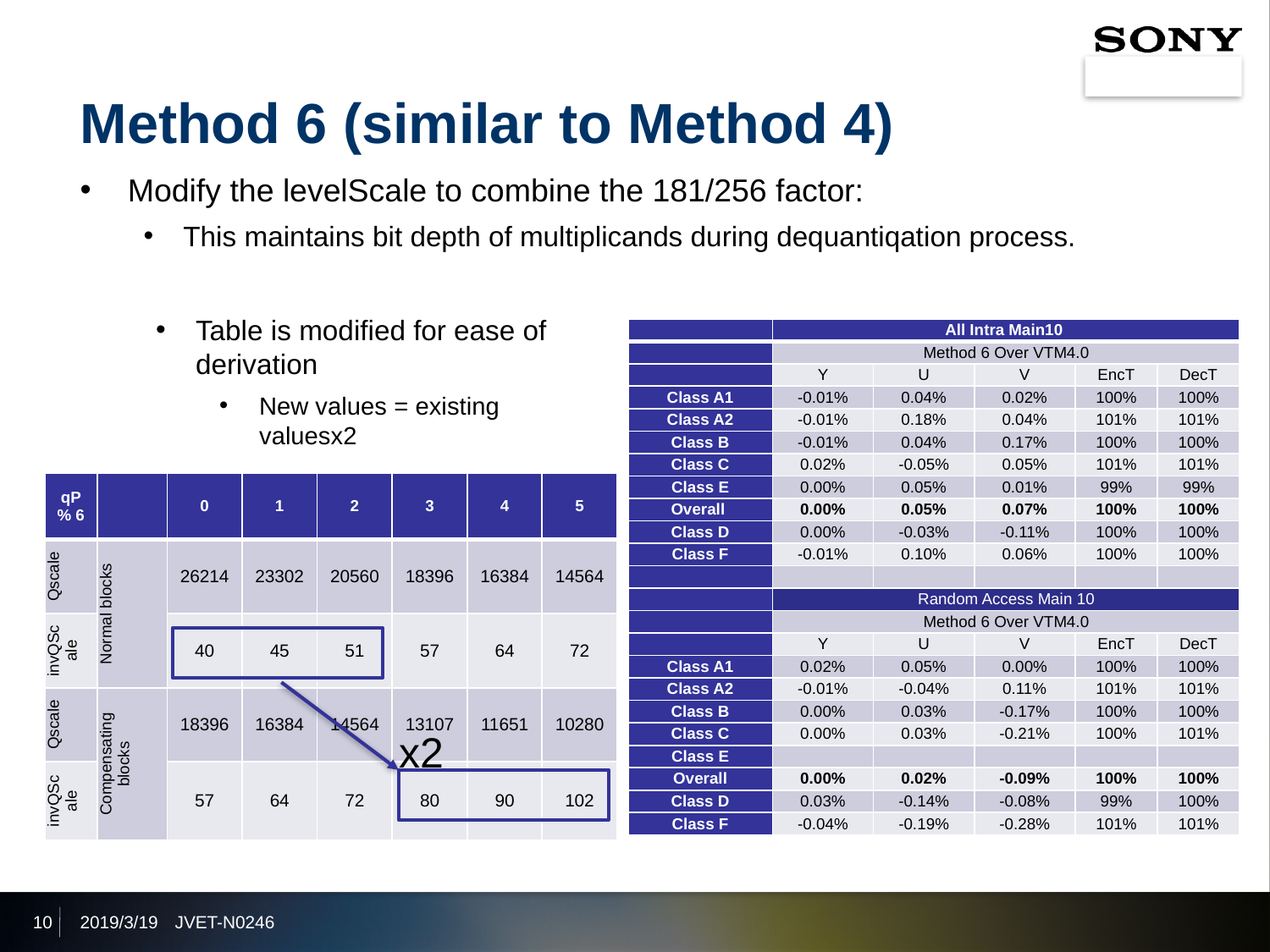

# Method 6 (similar to Method 4)
Modify the levelScale to combine the 181/256 factor:
This maintains bit depth of multiplicands during dequantiqation process.

Table is modified for ease of derivation
New values = existing valuesx2

|  | All Intra Main10 |  |  |  |  |
| --- | --- | --- | --- | --- | --- |
|  | Method 6 Over VTM4.0 |  |  |  |  |
|  | Y | U | V | EncT | DecT |
| Class A1 | -0.01% | 0.04% | 0.02% | 100% | 100% |
| Class A2 | -0.01% | 0.18% | 0.04% | 101% | 101% |
| Class B | -0.01% | 0.04% | 0.17% | 100% | 100% |
| Class C | 0.02% | -0.05% | 0.05% | 101% | 101% |
| Class E | 0.00% | 0.05% | 0.01% | 99% | 99% |
| Overall | 0.00% | 0.05% | 0.07% | 100% | 100% |
| Class D | 0.00% | -0.03% | -0.11% | 100% | 100% |
| Class F | -0.01% | 0.10% | 0.06% | 100% | 100% |
|  |  |  |  |  |  |
|  | Random Access Main 10 |  |  |  |  |
|  | Method 6 Over VTM4.0 |  |  |  |  |
|  | Y | U | V | EncT | DecT |
| Class A1 | 0.02% | 0.05% | 0.00% | 100% | 100% |
| Class A2 | -0.01% | -0.04% | 0.11% | 101% | 101% |
| Class B | 0.00% | 0.03% | -0.17% | 100% | 100% |
| Class C | 0.00% | 0.03% | -0.21% | 100% | 101% |
| Class E |  |  |  |  |  |
| Overall | 0.00% | 0.02% | -0.09% | 100% | 100% |
| Class D | 0.03% | -0.14% | -0.08% | 99% | 100% |
| Class F | -0.04% | -0.19% | -0.28% | 101% | 101% |
| qP % 6 |  | 0 | 1 | 2 | 3 | 4 | 5 |
| --- | --- | --- | --- | --- | --- | --- | --- |
| Qscale | Normal blocks | 26214 | 23302 | 20560 | 18396 | 16384 | 14564 |
| invQScale |  | 40 | 45 | 51 | 57 | 64 | 72 |
| Qscale | Compensating blocks | 18396 | 16384 | 14564 | 13107 | 11651 | 10280 |
| invQScale |  | 57 | 64 | 72 | 80 | 90 | 102 |

x2

10
2019/3/19
JVET-N0246